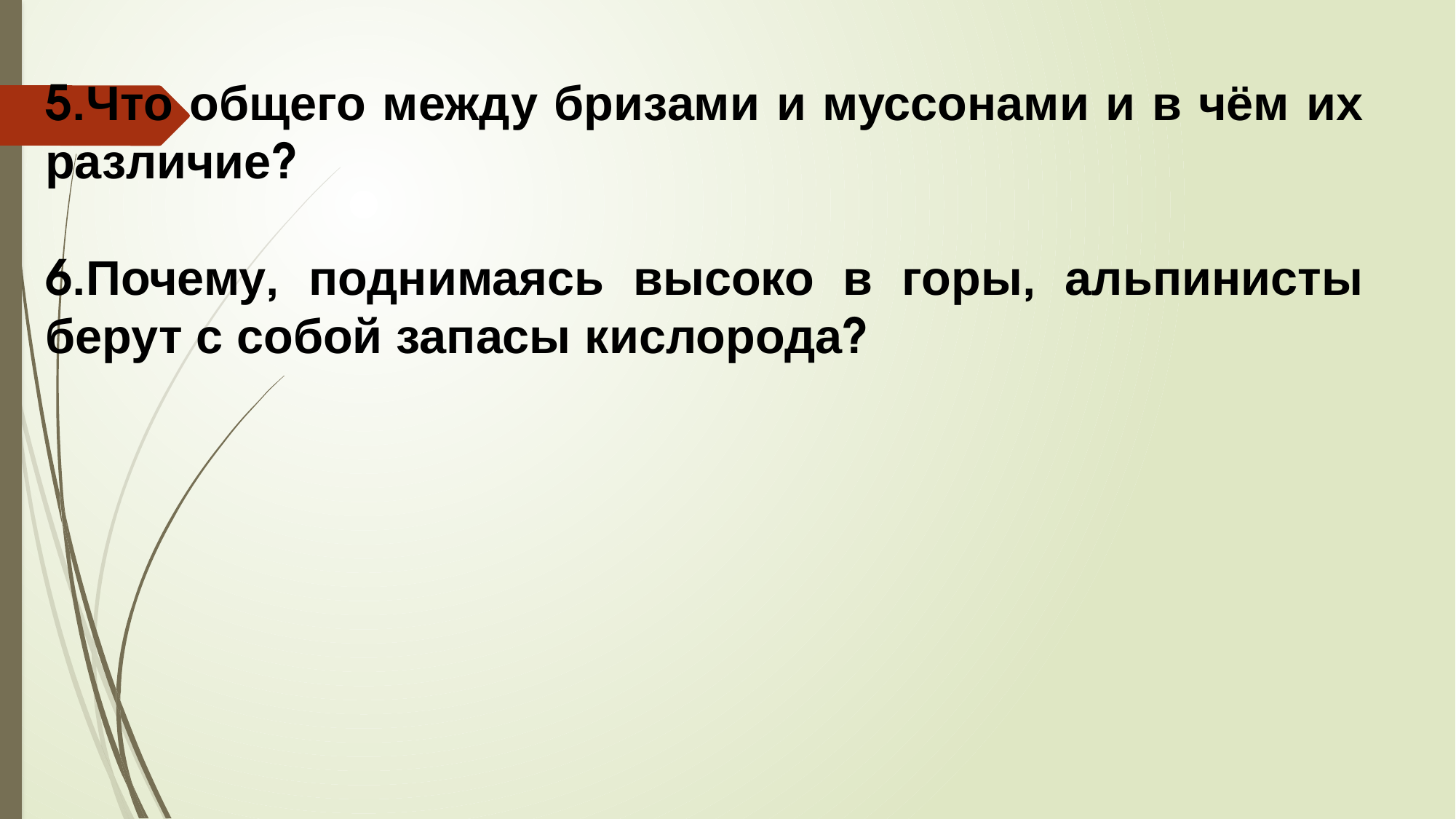

Что общего между бризами и муссонами и в чём их различие?

6.Почему, поднимаясь высоко в горы, альпинисты берут с собой запасы кислорода?